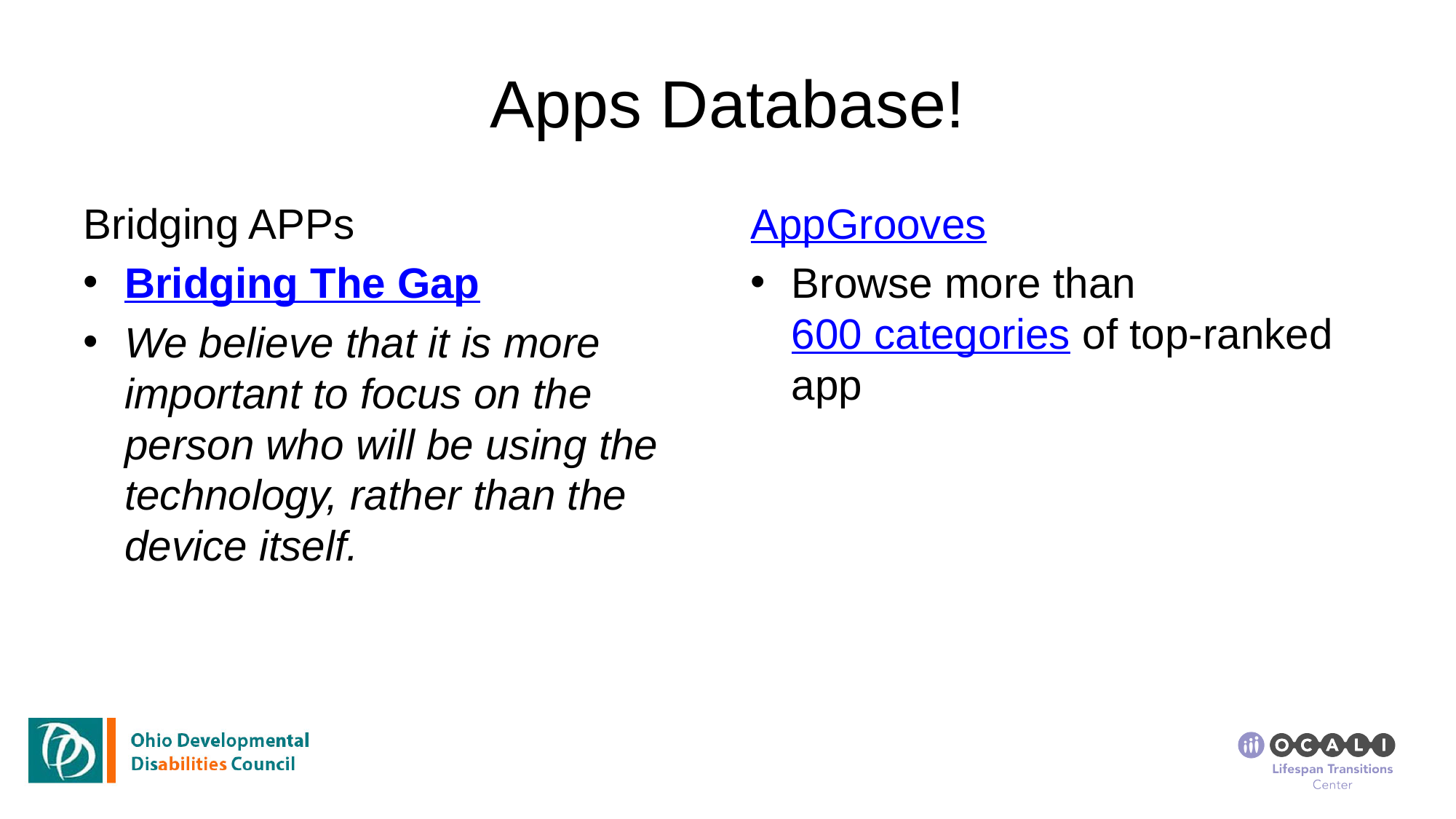

# Apps Database!
Bridging APPs
Bridging The Gap
We believe that it is more important to focus on the person who will be using the technology, rather than the device itself.

AppGrooves
Browse more than 600 categories of top-ranked app